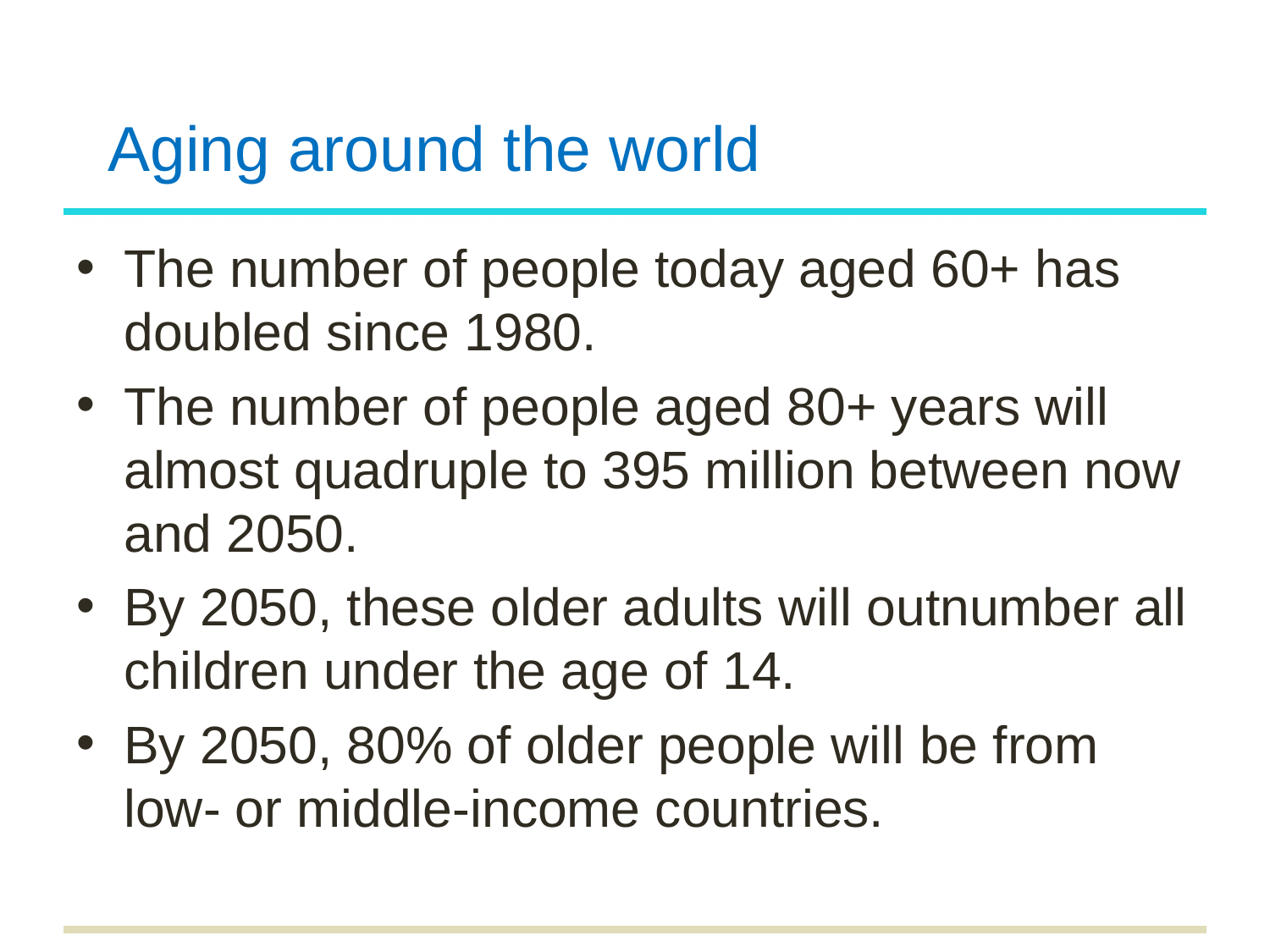

# Aging around the world
The number of people today aged 60+ has doubled since 1980.
The number of people aged 80+ years will almost quadruple to 395 million between now and 2050.
By 2050, these older adults will outnumber all children under the age of 14.
By 2050, 80% of older people will be from low- or middle-income countries.